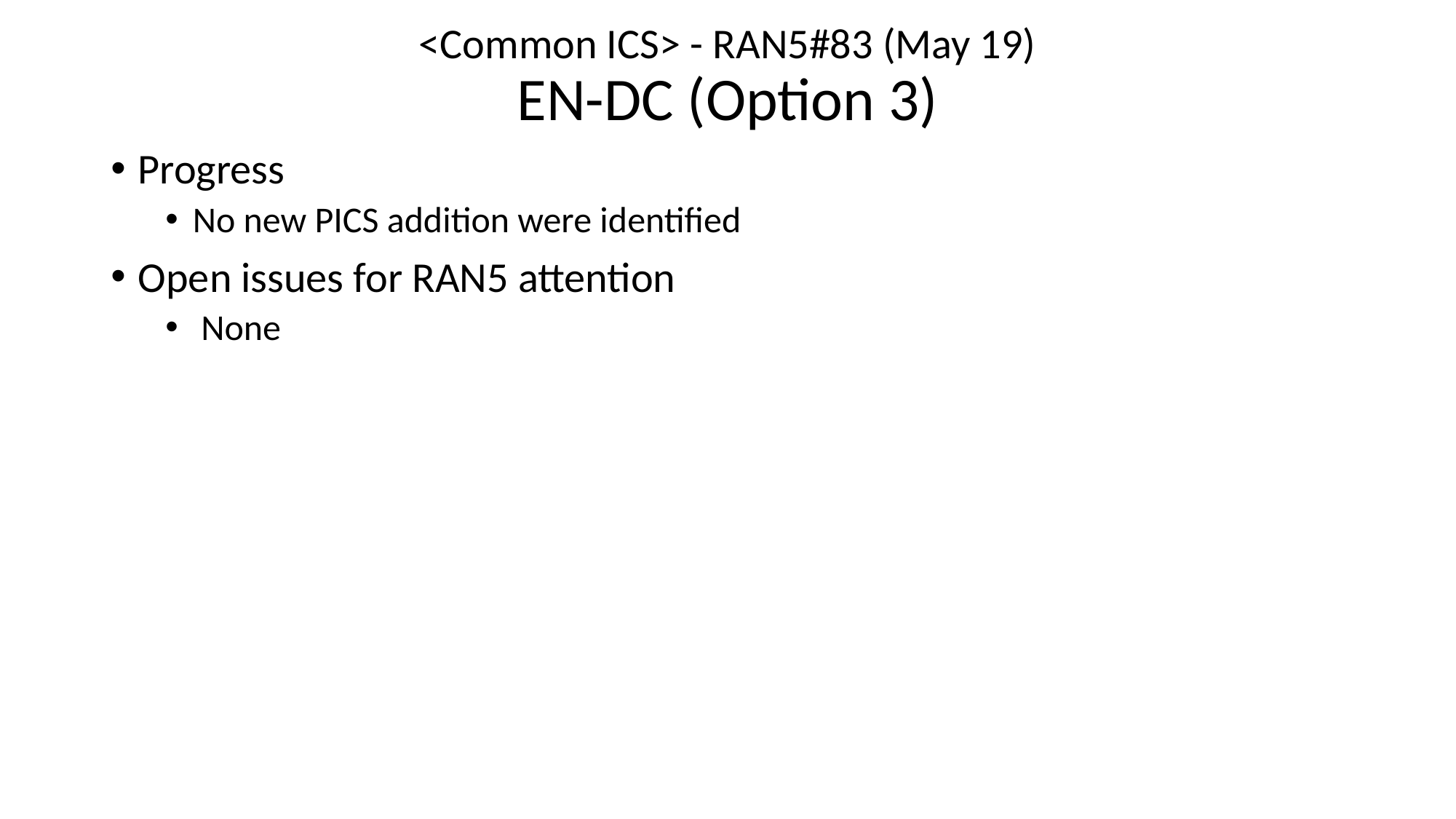

# <Common ICS> - RAN5#83 (May 19) EN-DC (Option 3)
Progress
No new PICS addition were identified
Open issues for RAN5 attention
 None